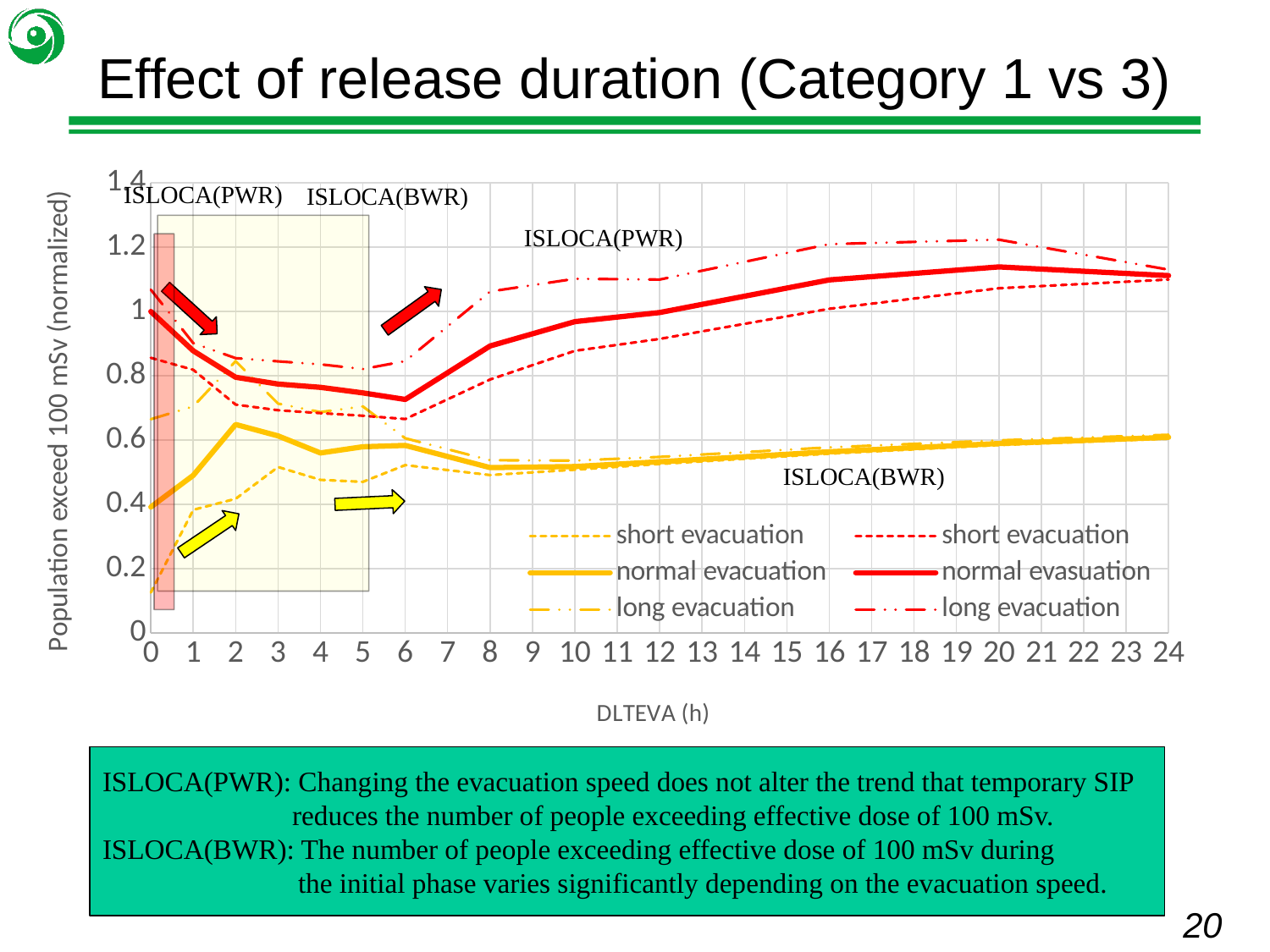

# Effect of release duration (Category 1 vs 3)

### Chart

| Category |  | short evacuation |  | normal evasuation |  | long evacuation |
|---|---|---|---|---|---|---|
ISLOCA(PWR)
ISLOCA(BWR)

ISLOCA(PWR)

ISLOCA(BWR)

ISLOCA(PWR): Changing the evacuation speed does not alter the trend that temporary SIP
	         reduces the number of people exceeding effective dose of 100 mSv.
ISLOCA(BWR): The number of people exceeding effective dose of 100 mSv during
                            the initial phase varies significantly depending on the evacuation speed.